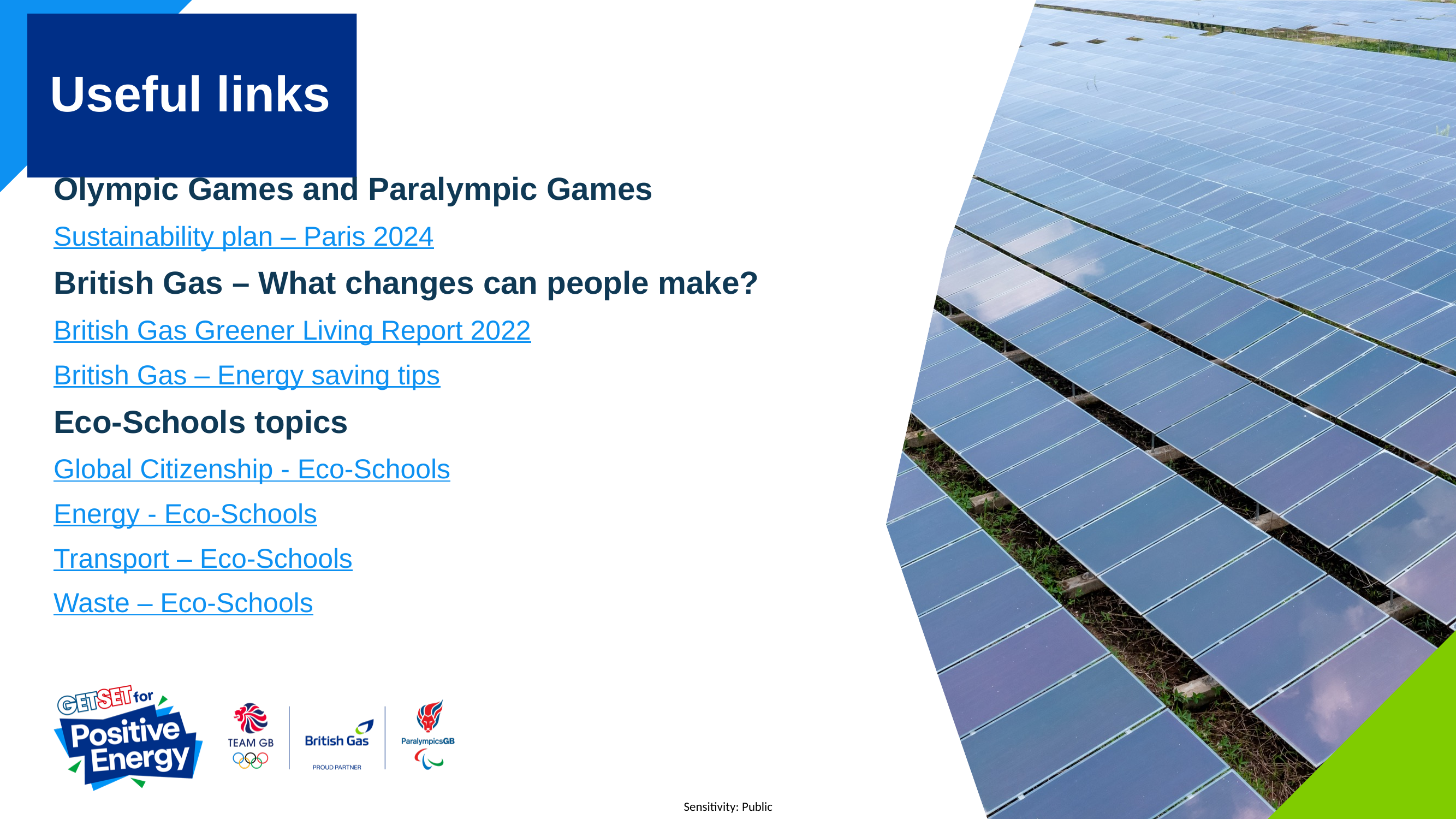

# Useful links
Olympic Games and Paralympic Games
Sustainability plan – Paris 2024
British Gas – What changes can people make?
British Gas Greener Living Report 2022
British Gas – Energy saving tips
Eco-Schools topics
Global Citizenship - Eco-Schools
Energy - Eco-Schools
Transport – Eco-Schools
Waste – Eco-Schools

19